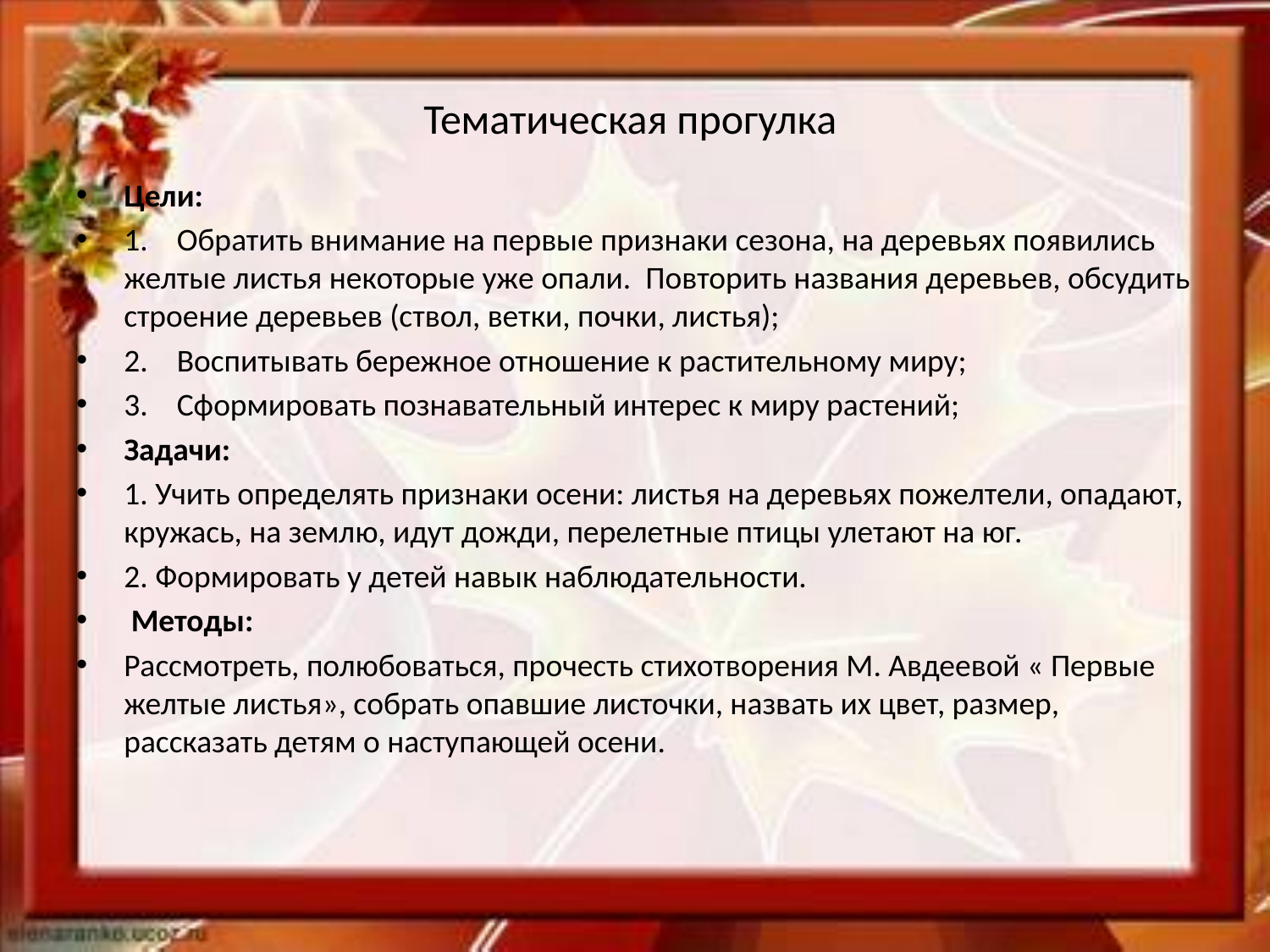

# Тематическая прогулка
Цели:
1.    Обратить внимание на первые признаки сезона, на деревьях появились желтые листья некоторые уже опали.  Повторить названия деревьев, обсудить строение деревьев (ствол, ветки, почки, листья);
2.    Воспитывать бережное отношение к растительному миру;
3.    Сформировать познавательный интерес к миру растений;
Задачи:
1. Учить определять признаки осени: листья на деревьях пожелтели, опадают, кружась, на землю, идут дожди, перелетные птицы улетают на юг.
2. Формировать у детей навык наблюдательности.
 Методы:
Рассмотреть, полюбоваться, прочесть стихотворения М. Авдеевой « Первые желтые листья», собрать опавшие листочки, назвать их цвет, размер, рассказать детям о наступающей осени.